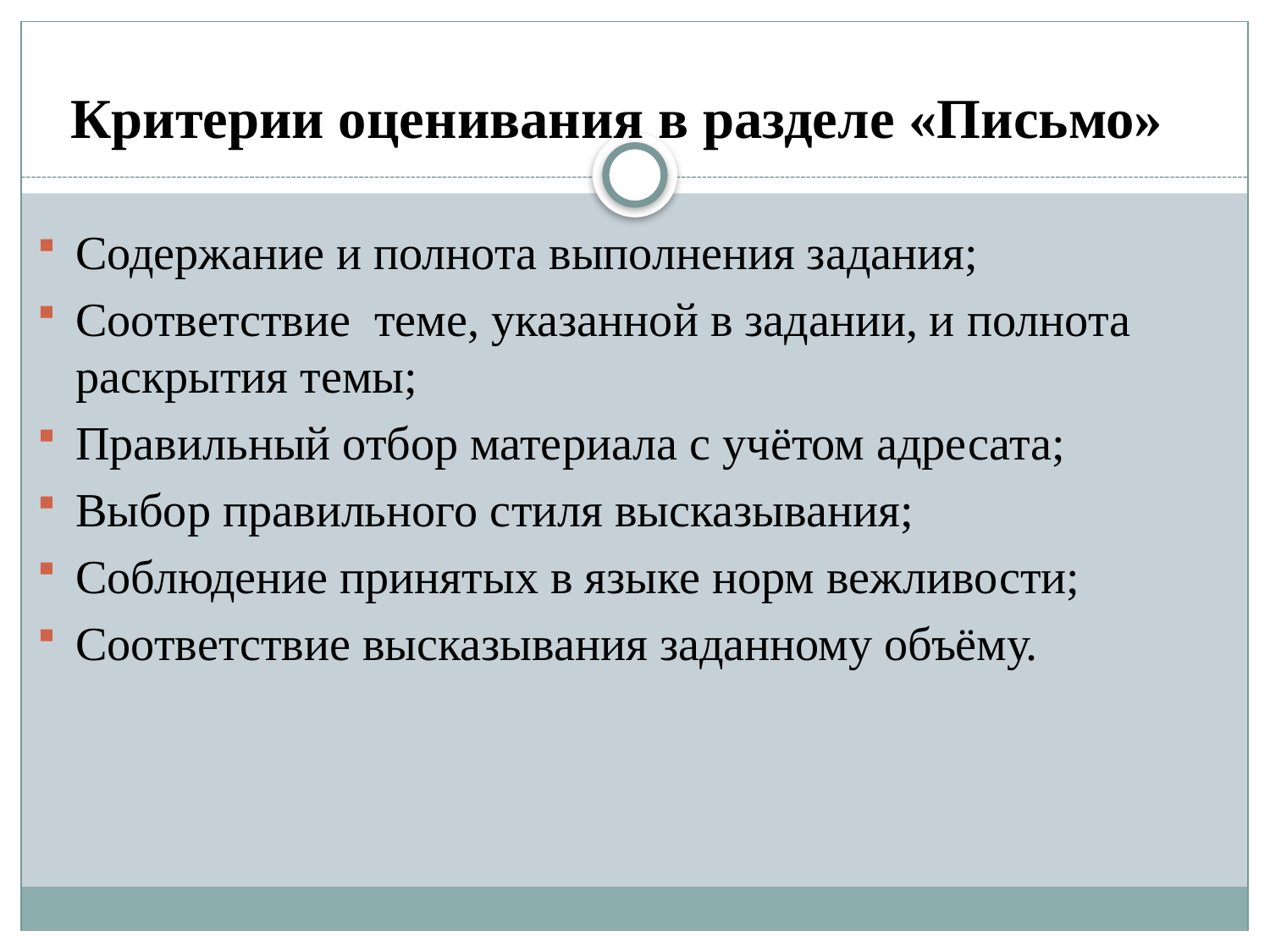

# Критерии оценивания в разделе «Письмо»
Содержание и полнота выполнения задания;
Соответствие  теме, указанной в задании, и полнота раскрытия темы;
Правильный отбор материала с учётом адресата;
Выбор правильного стиля высказывания;
Соблюдение принятых в языке норм вежливости;
Соответствие высказывания заданному объёму.